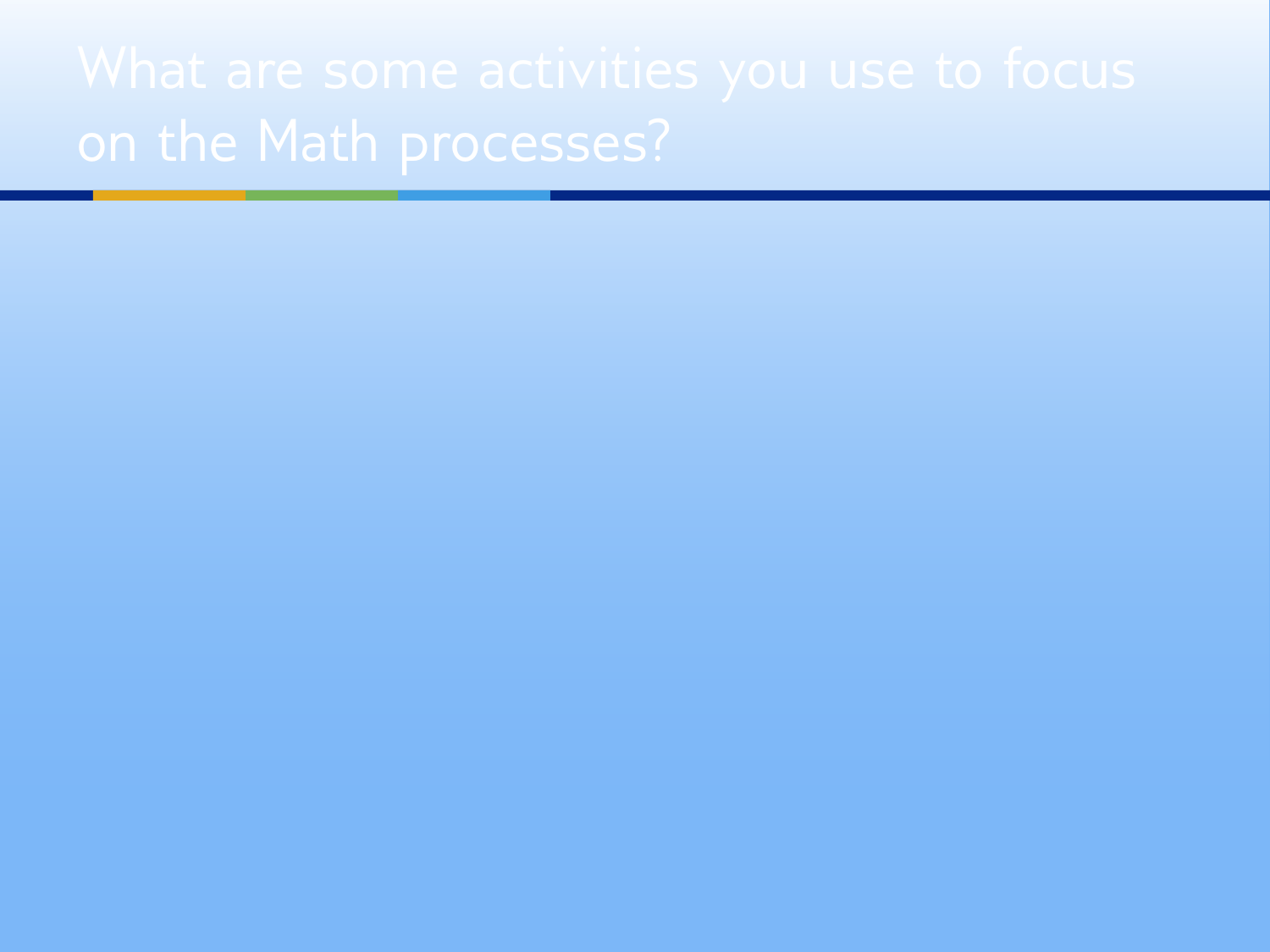

# What are some activities you use to focus on the Math processes?